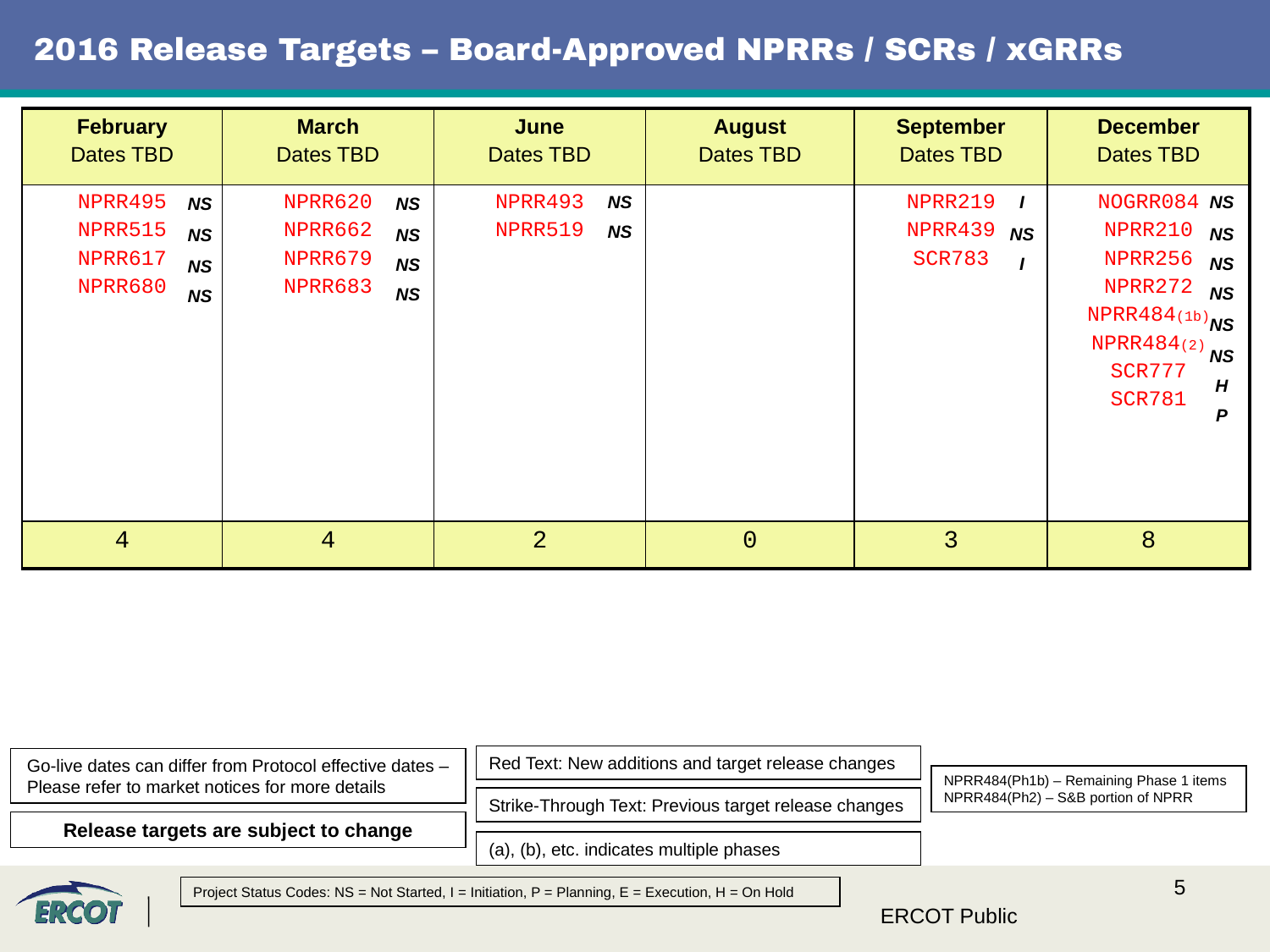

# 2016 Release Targets – Board-Approved NPRRs / SCRs / xGRRs
| February Dates TBD | March Dates TBD | June Dates TBD | August Dates TBD | September Dates TBD | December Dates TBD |
| --- | --- | --- | --- | --- | --- |
| NPRR495 NPRR515 NPRR617 NPRR680 | NPRR620 NPRR662 NPRR679 NPRR683 | NPRR493 NPRR519 |  | NPRR219 NPRR439 SCR783 | NOGRR084 NPRR210 NPRR256 NPRR272 NPRR484(1b) NPRR484(2) SCR777 SCR781 |
| 4 | 4 | 2 | 0 | 3 | 8 |

I

NS

I

NS

NS

NS

NS
  NS

NS

H

P
NS

NS
NS

NS

NS

NS
NS

NS

NS

NS
Red Text: New additions and target release changes
Go-live dates can differ from Protocol effective dates – Please refer to market notices for more details
NPRR484(Ph1b) – Remaining Phase 1 items
NPRR484(Ph2) – S&B portion of NPRR
Strike-Through Text: Previous target release changes
Release targets are subject to change
(a), (b), etc. indicates multiple phases
Project Status Codes: NS = Not Started, I = Initiation, P = Planning, E = Execution, H = On Hold
ERCOT Public